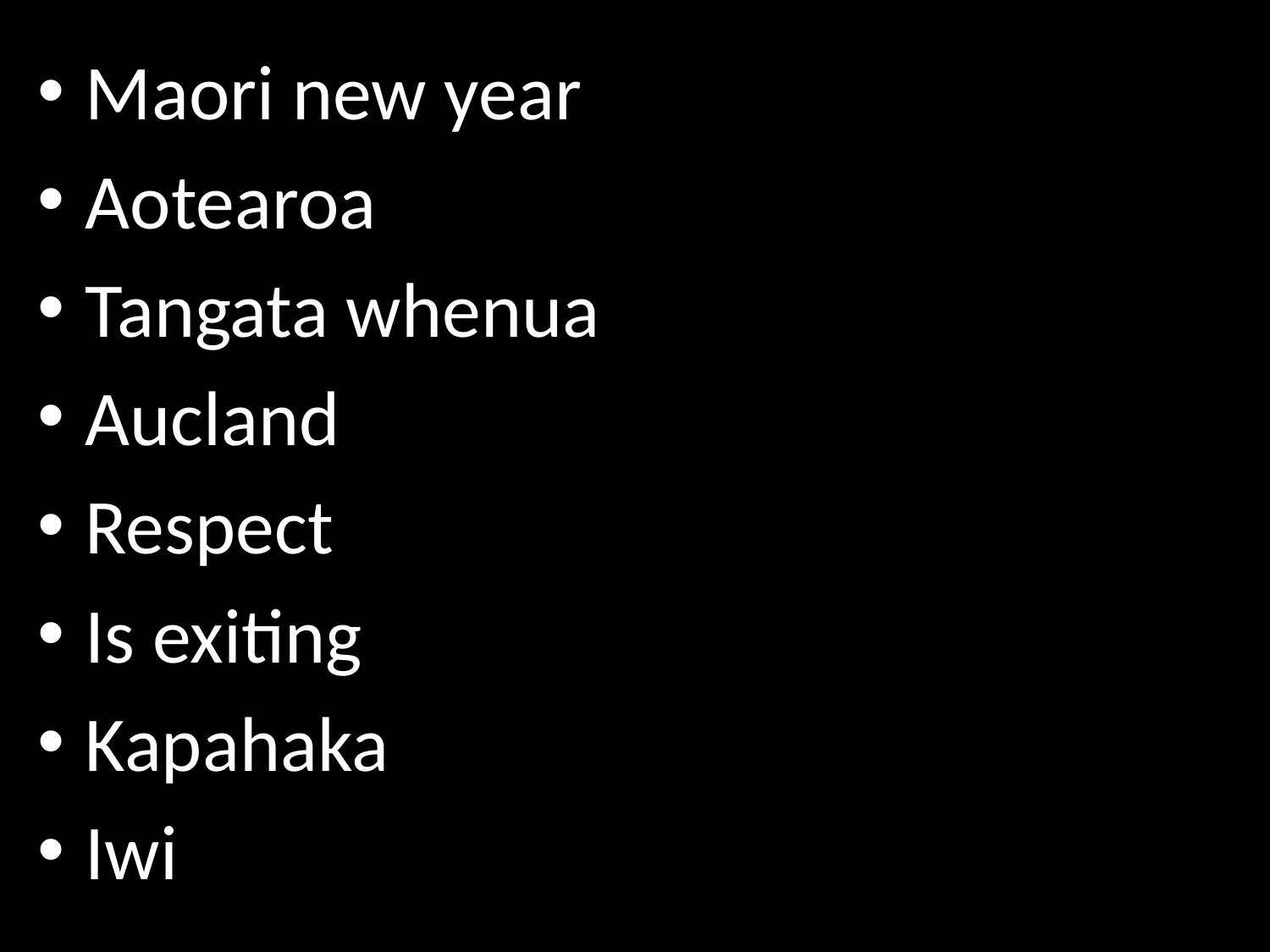

Maori new year
Aotearoa
Tangata whenua
Aucland
Respect
Is exiting
Kapahaka
Iwi